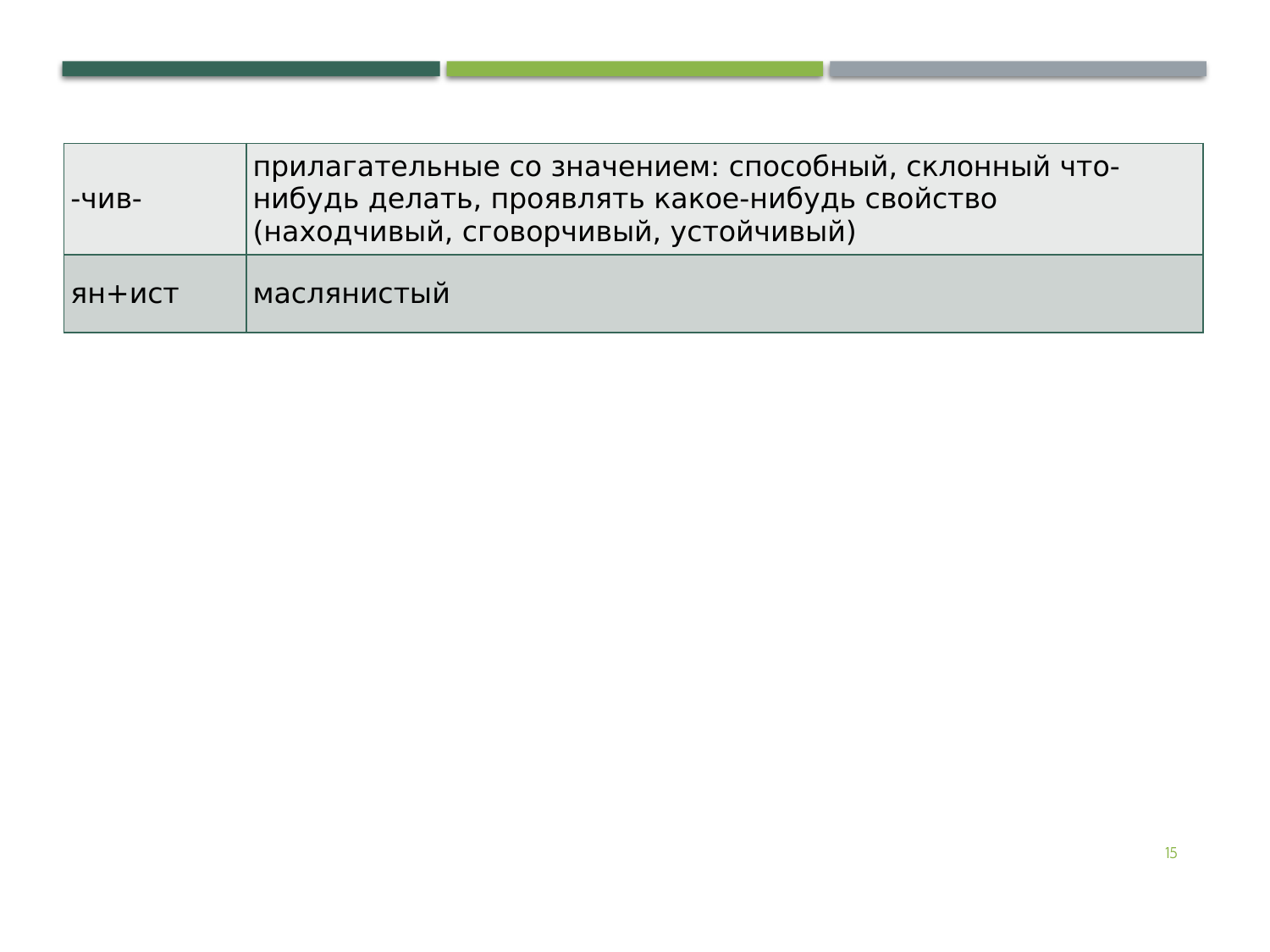

| -чив- | прилагательные со значением: способный, склонный что-нибудь делать, проявлять какое-нибудь свойство (находчивый, сговорчивый, устойчивый) |
| --- | --- |
| ян+ист | маслянистый |
15